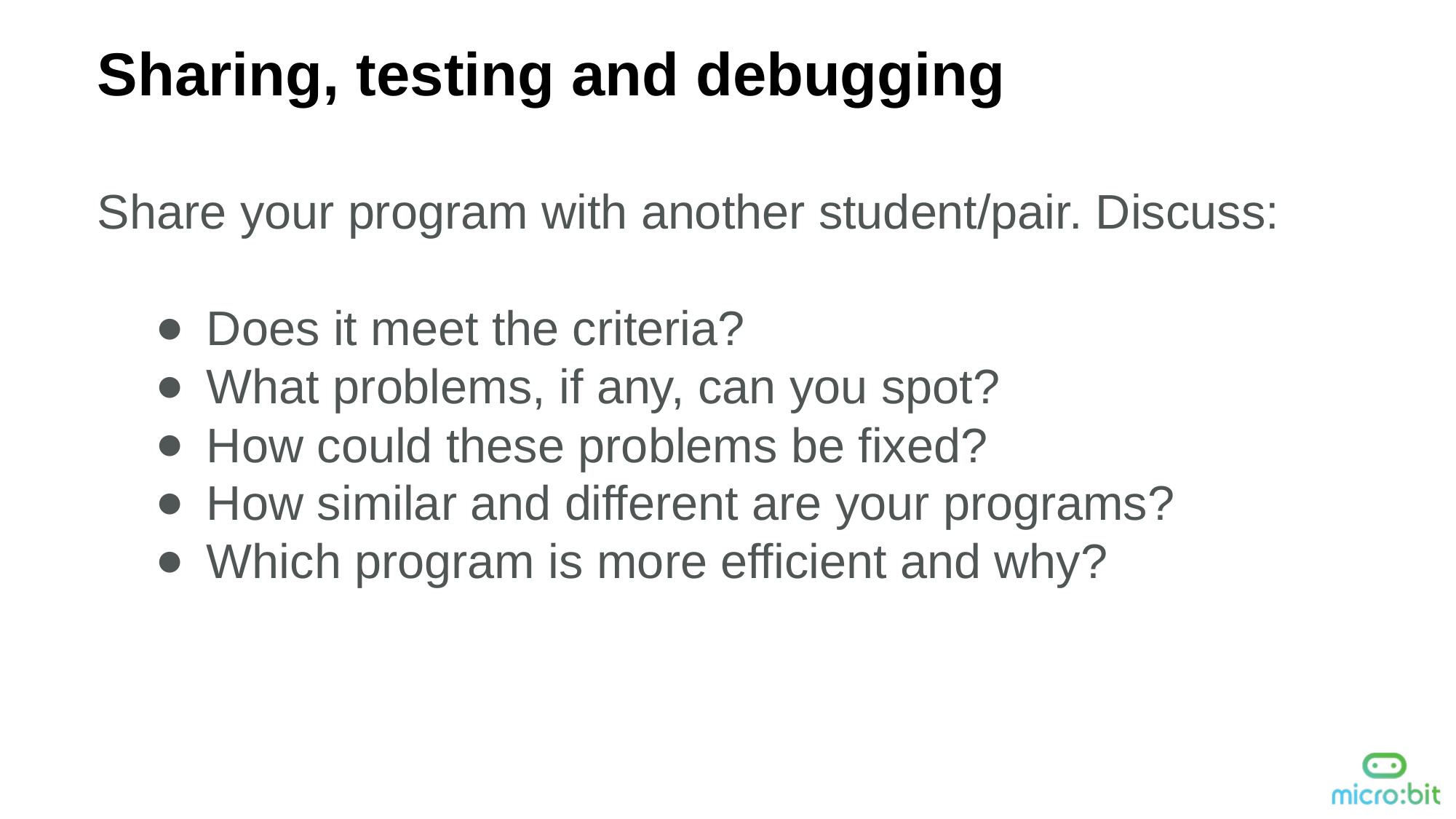

Sharing, testing and debugging

Share your program with another student/pair. Discuss:

Does it meet the criteria?
What problems, if any, can you spot?
How could these problems be fixed?
How similar and different are your programs?
Which program is more efficient and why?